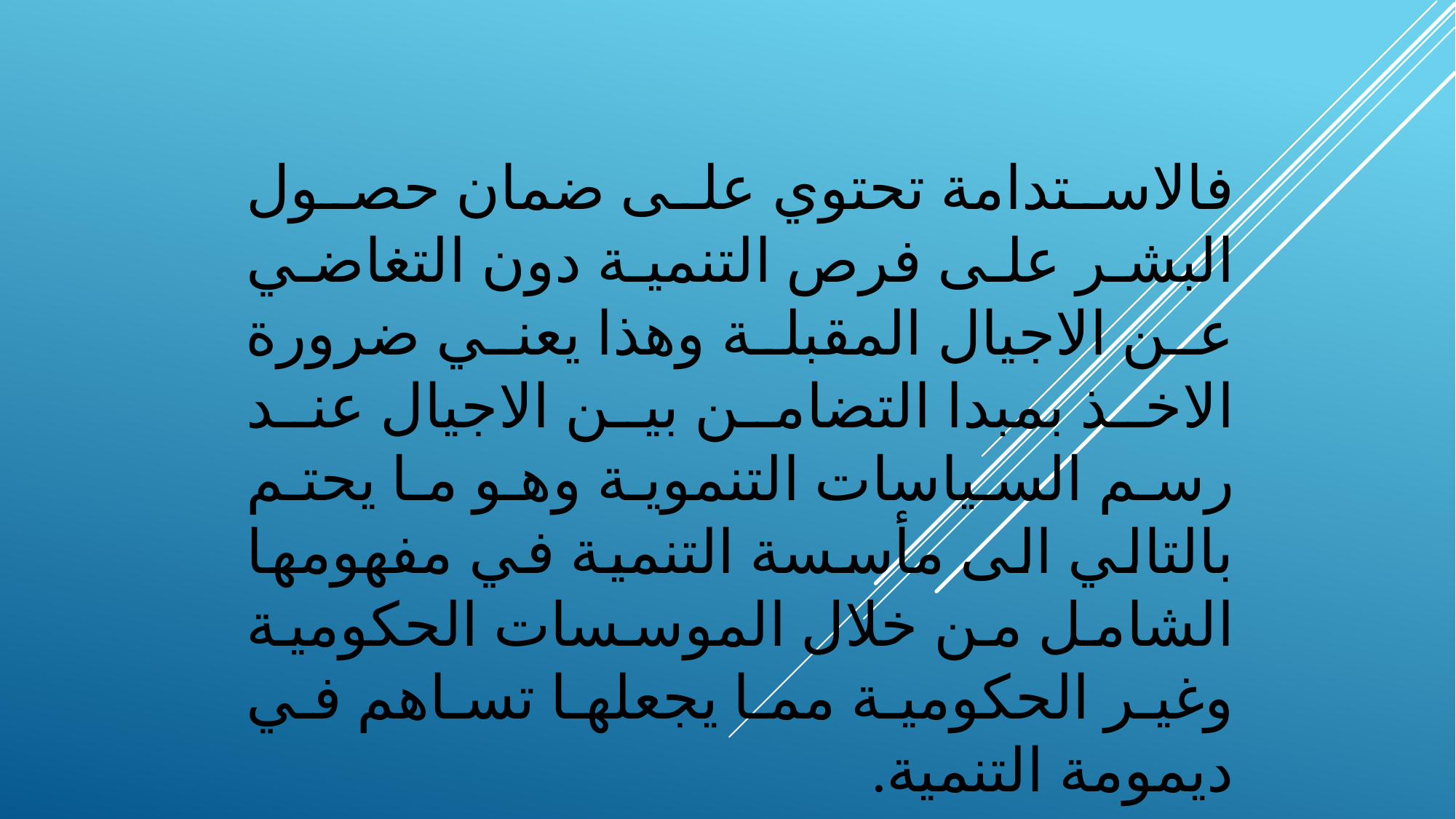

فالاستدامة تحتوي على ضمان حصول البشر على فرص التنمية دون التغاضي عن الاجيال المقبلة وهذا يعني ضرورة الاخذ بمبدا التضامن بين الاجيال عند رسم السياسات التنموية وهو ما يحتم بالتالي الى مأسسة التنمية في مفهومها الشامل من خلال الموسسات الحكومية وغير الحكومية مما يجعلها تساهم في ديمومة التنمية.